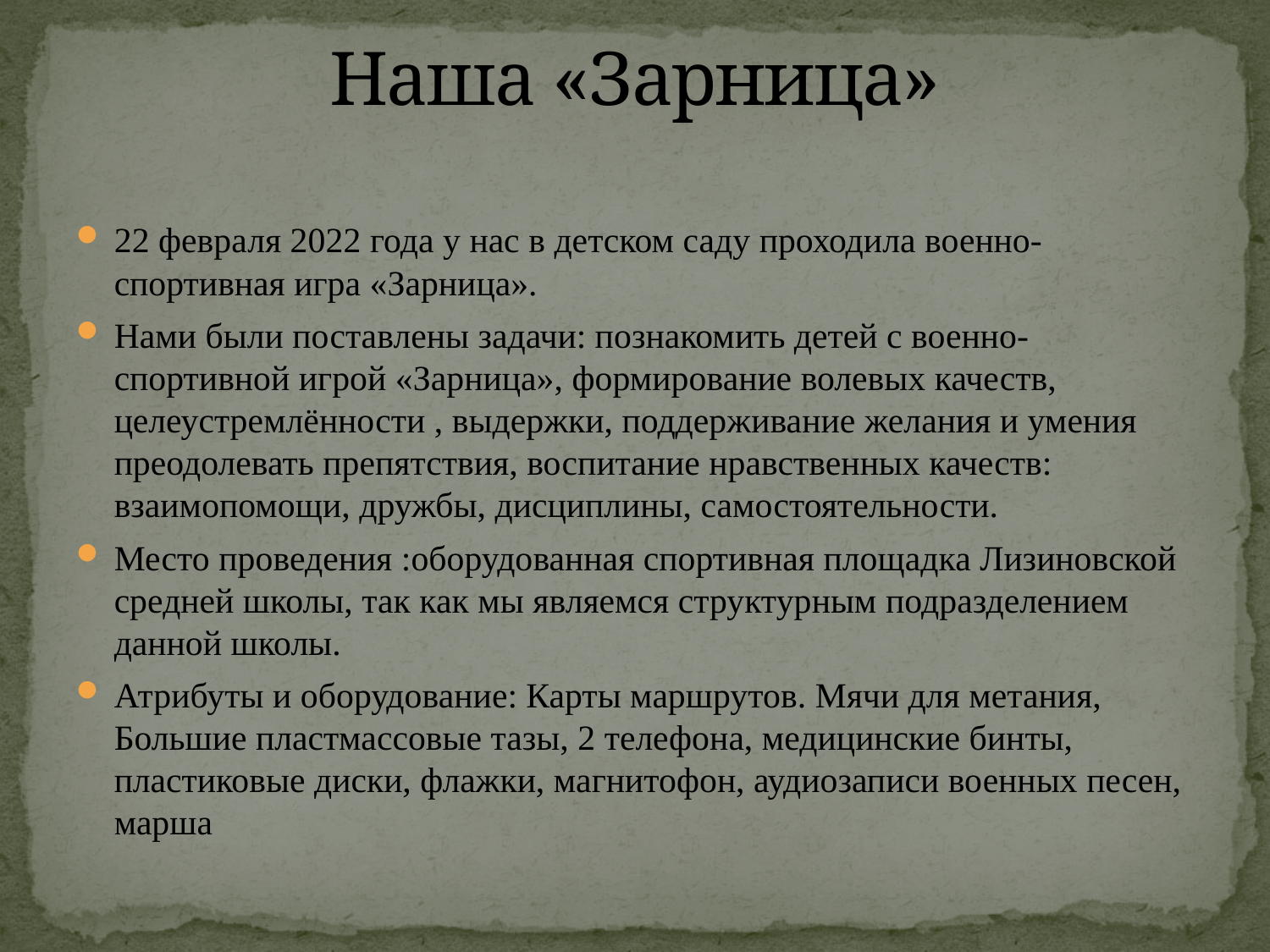

# Наша «Зарница»
22 февраля 2022 года у нас в детском саду проходила военно-спортивная игра «Зарница».
Нами были поставлены задачи: познакомить детей с военно-спортивной игрой «Зарница», формирование волевых качеств, целеустремлённости , выдержки, поддерживание желания и умения преодолевать препятствия, воспитание нравственных качеств: взаимопомощи, дружбы, дисциплины, самостоятельности.
Место проведения :оборудованная спортивная площадка Лизиновской средней школы, так как мы являемся структурным подразделением данной школы.
Атрибуты и оборудование: Карты маршрутов. Мячи для метания, Большие пластмассовые тазы, 2 телефона, медицинские бинты, пластиковые диски, флажки, магнитофон, аудиозаписи военных песен, марша